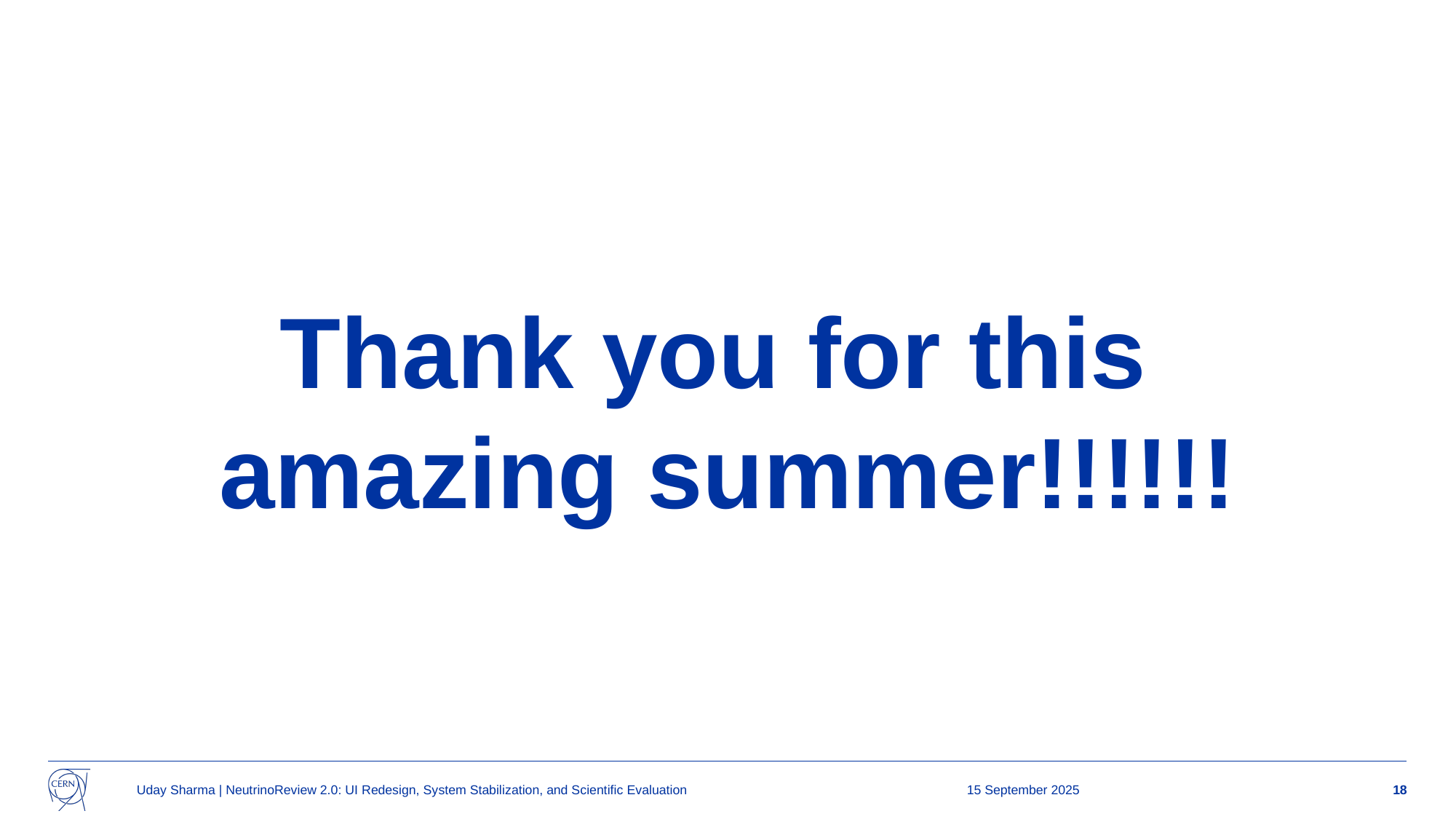

Thank you for this
amazing summer!!!!!!
Uday Sharma | NeutrinoReview 2.0: UI Redesign, System Stabilization, and Scientific Evaluation
15 September 2025
18